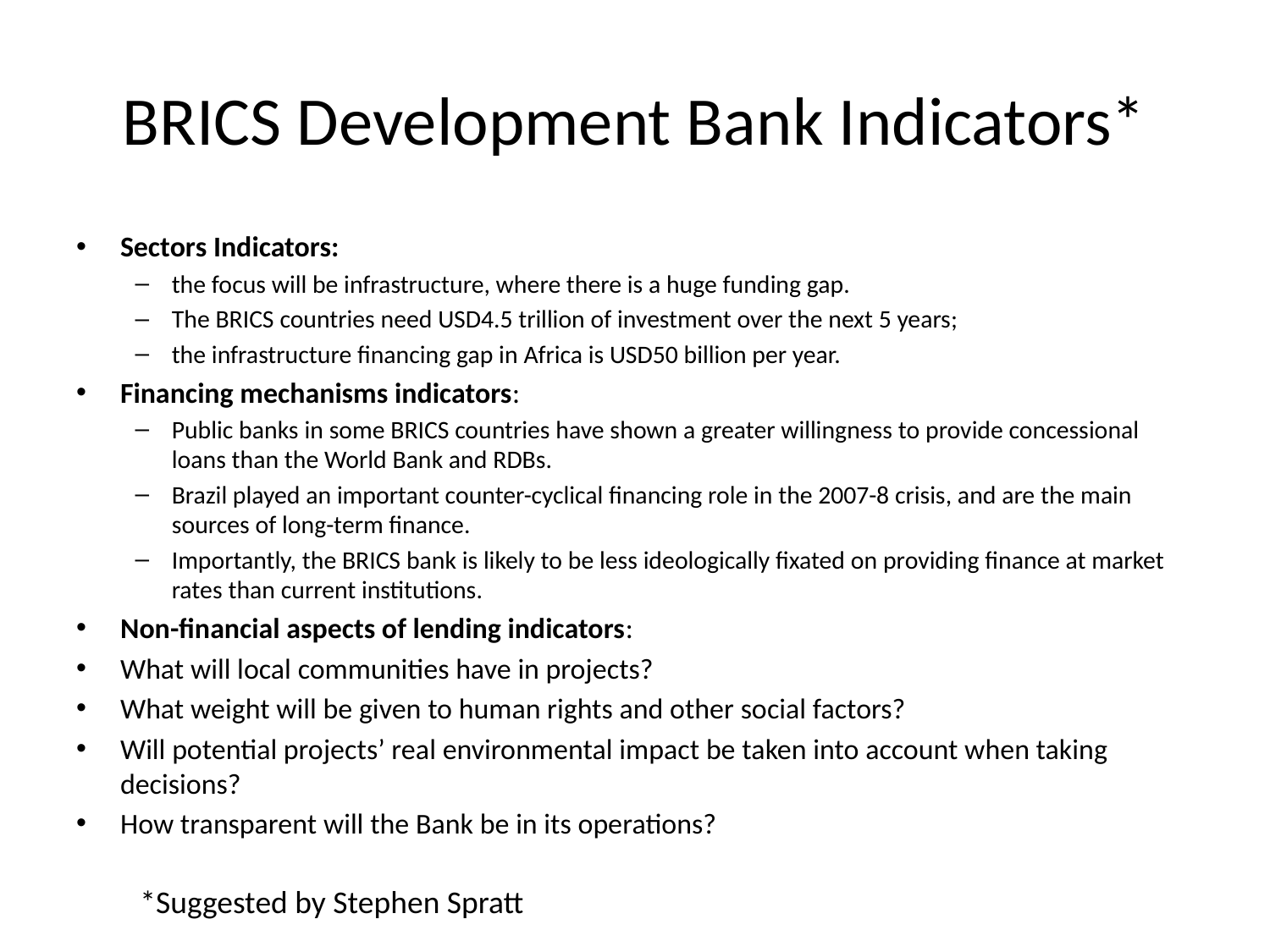

# BRICS Development Bank Indicators*
Sectors Indicators:
the focus will be infrastructure, where there is a huge funding gap.
The BRICS countries need USD4.5 trillion of investment over the next 5 years;
the infrastructure financing gap in Africa is USD50 billion per year.
Financing mechanisms indicators:
Public banks in some BRICS countries have shown a greater willingness to provide concessional loans than the World Bank and RDBs.
Brazil played an important counter-cyclical financing role in the 2007-8 crisis, and are the main sources of long-term finance.
Importantly, the BRICS bank is likely to be less ideologically fixated on providing finance at market rates than current institutions.
Non-financial aspects of lending indicators:
What will local communities have in projects?
What weight will be given to human rights and other social factors?
Will potential projects’ real environmental impact be taken into account when taking decisions?
How transparent will the Bank be in its operations?

*Suggested by Stephen Spratt